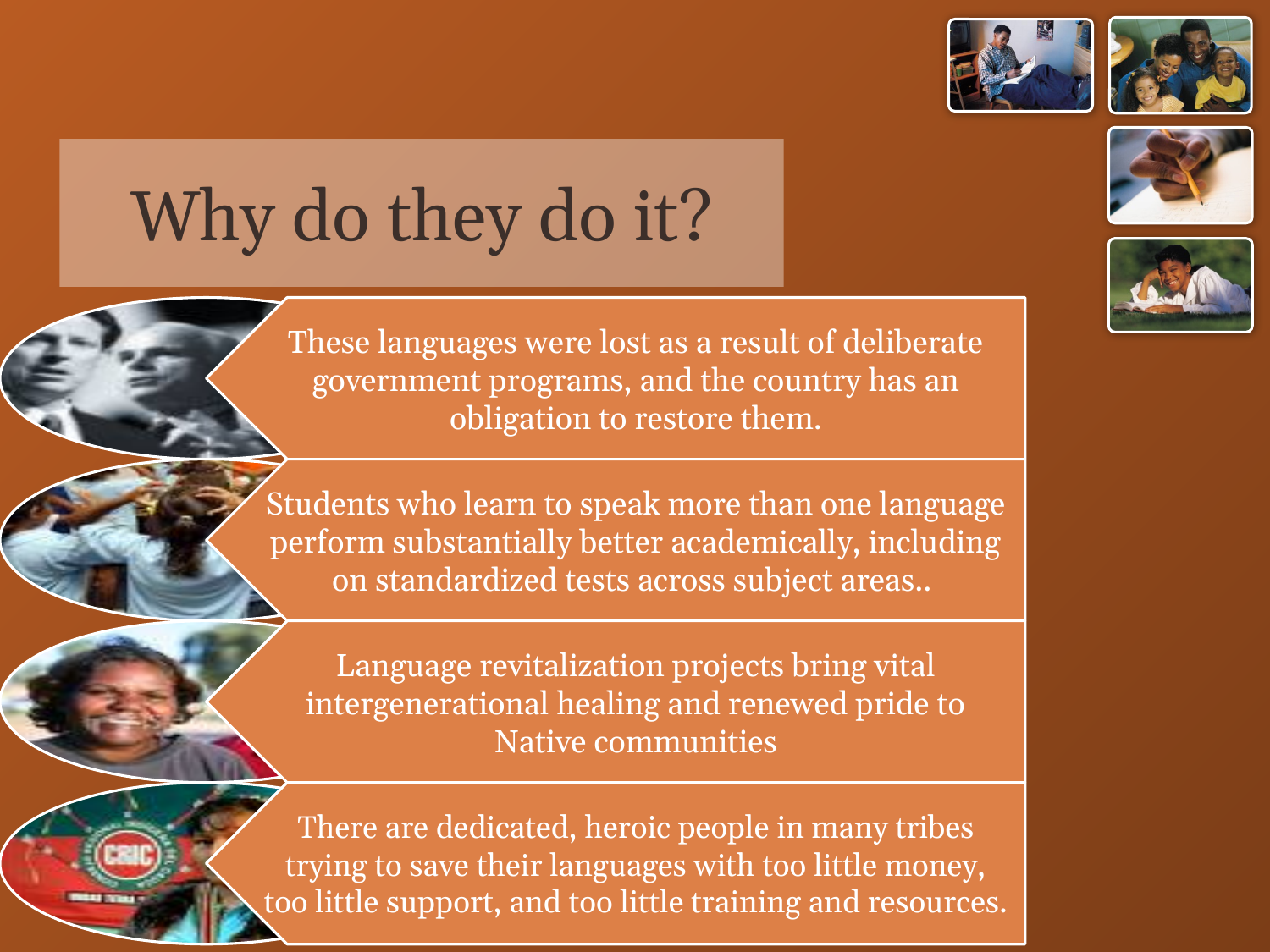

# Why do they do it?
These languages were lost as a result of deliberate government programs, and the country has an obligation to restore them.
Students who learn to speak more than one language perform substantially better academically, including on standardized tests across subject areas..
Language revitalization projects bring vital intergenerational healing and renewed pride to Native communities
There are dedicated, heroic people in many tribes trying to save their languages with too little money, too little support, and too little training and resources.